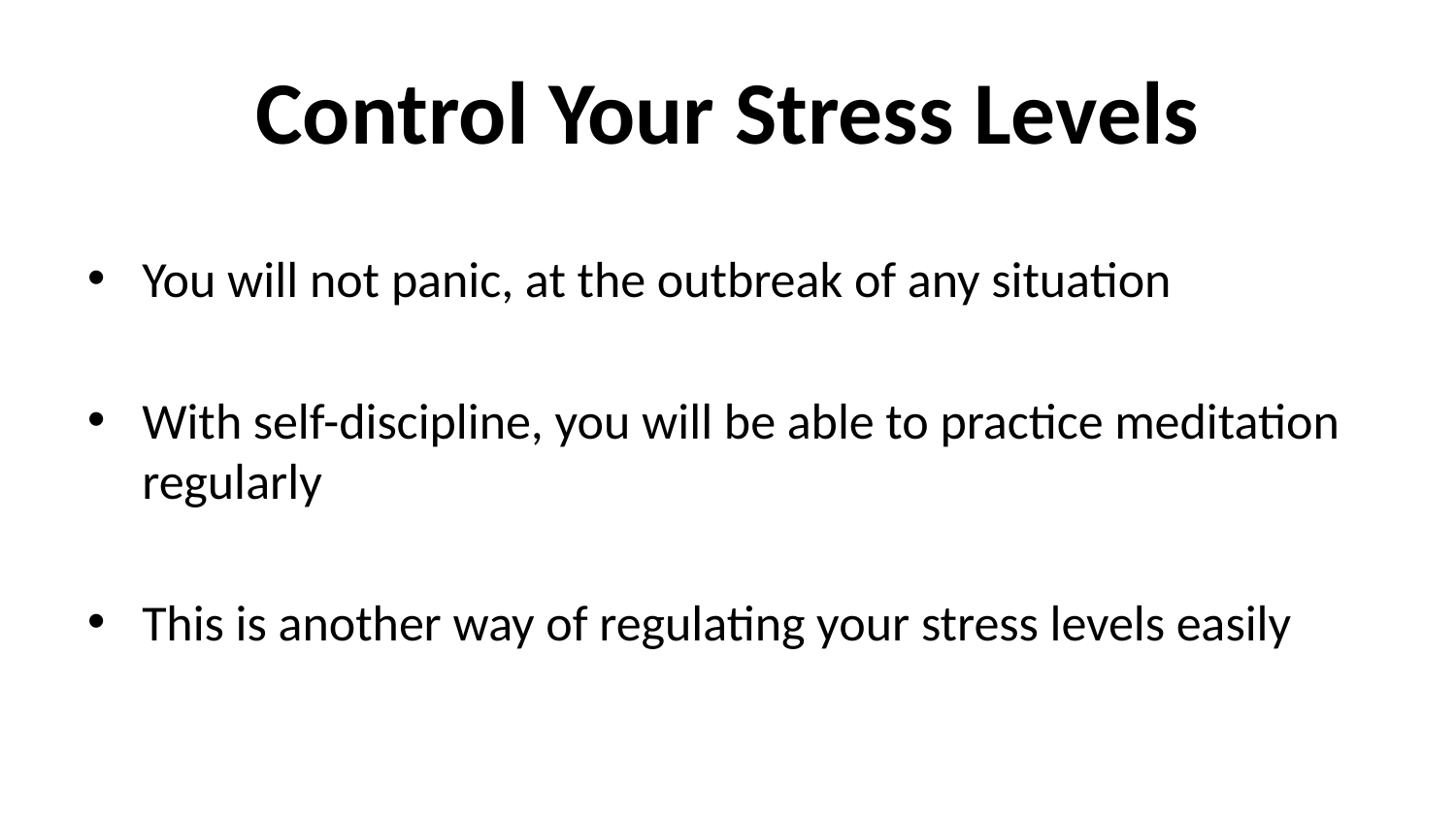

# Control Your Stress Levels
You will not panic, at the outbreak of any situation

With self-discipline, you will be able to practice meditation regularly

This is another way of regulating your stress levels easily